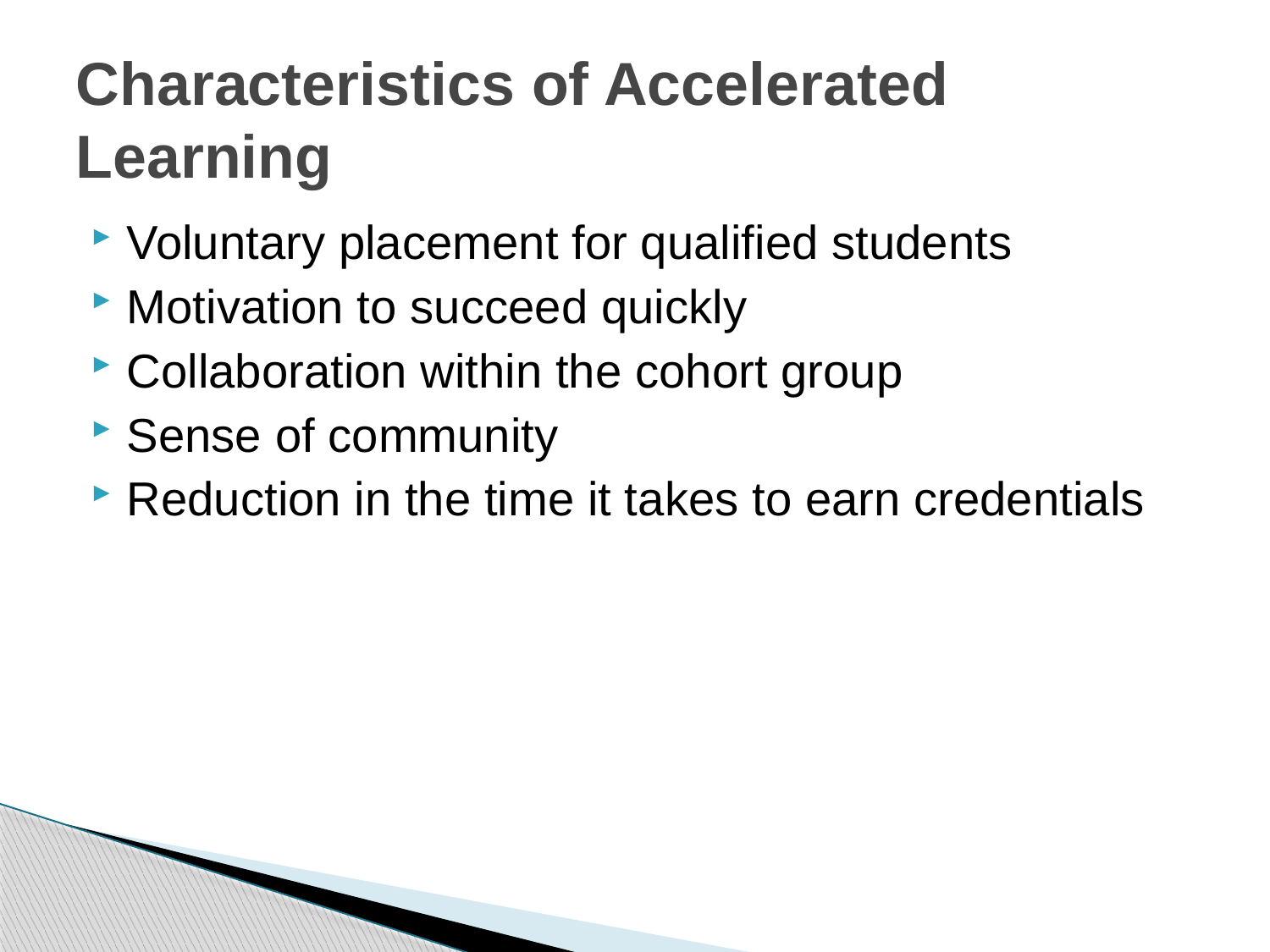

# Characteristics of Accelerated Learning
Voluntary placement for qualified students
Motivation to succeed quickly
Collaboration within the cohort group
Sense of community
Reduction in the time it takes to earn credentials